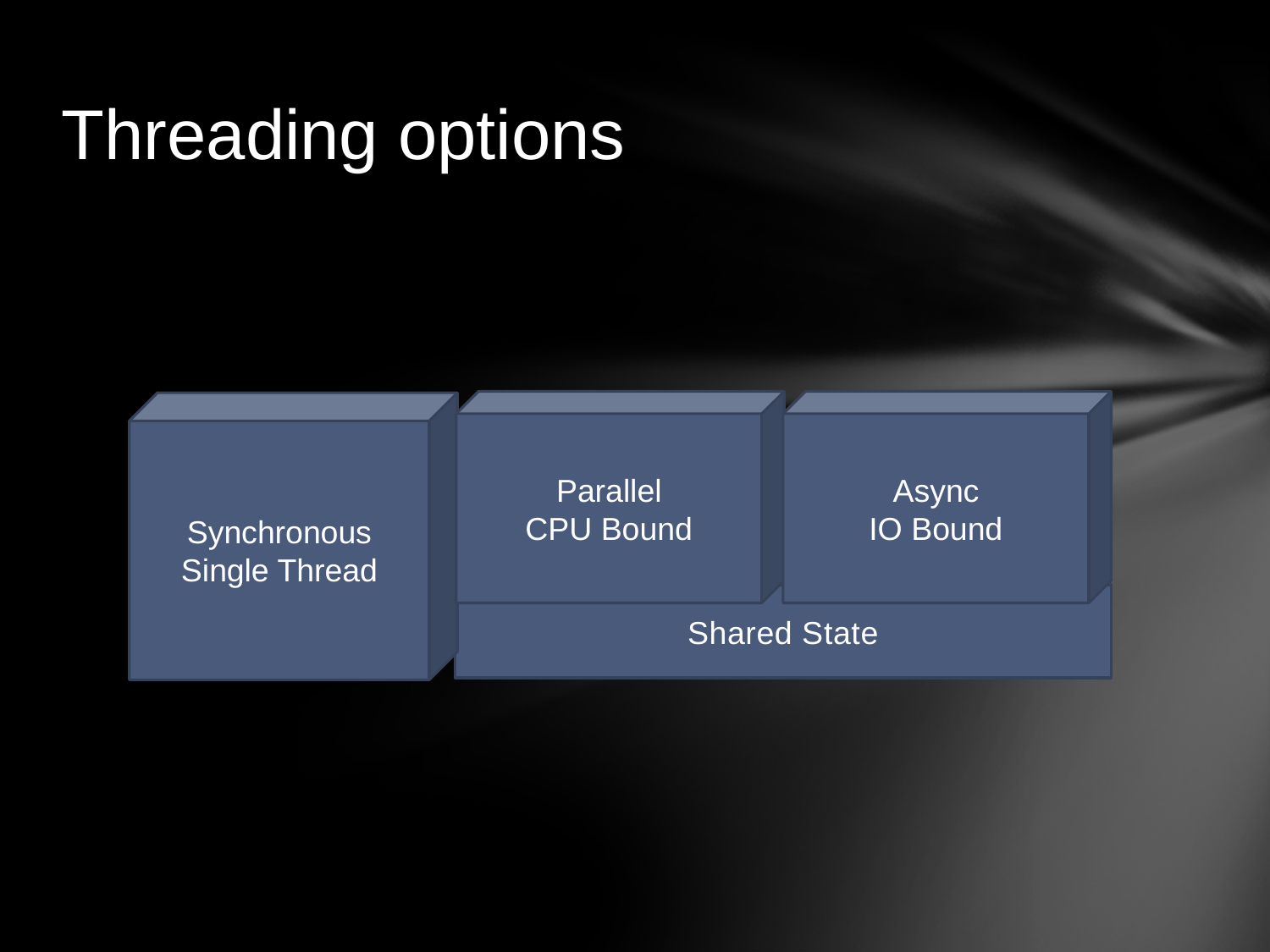

# Threading options
Parallel
CPU Bound
Async
IO Bound
Synchronous
Single Thread
Shared State